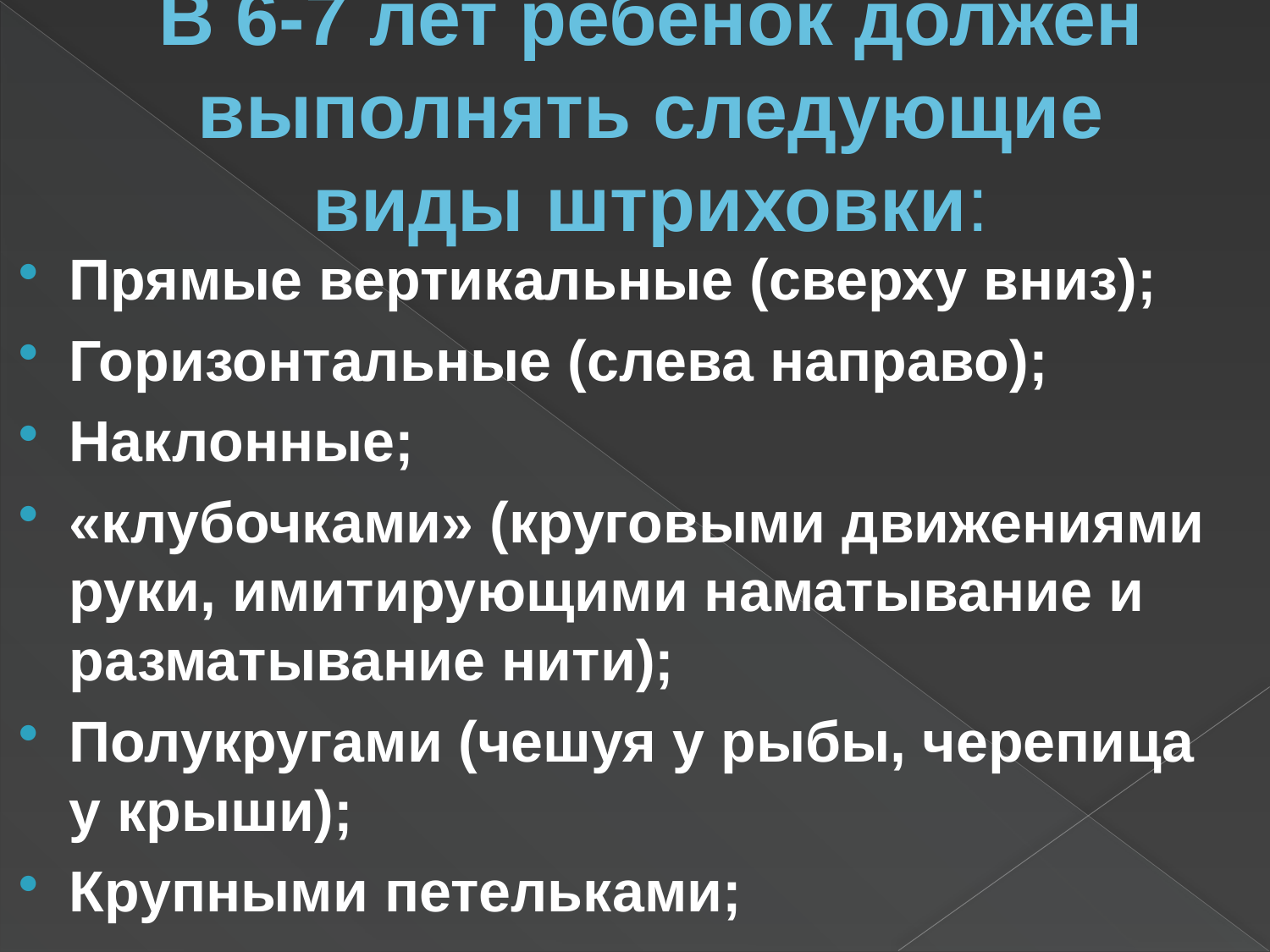

# В 6-7 лет ребёнок должен выполнять следующие виды штриховки:
Прямые вертикальные (сверху вниз);
Горизонтальные (слева направо);
Наклонные;
«клубочками» (круговыми движениями руки, имитирующими наматывание и разматывание нити);
Полукругами (чешуя у рыбы, черепица у крыши);
Крупными петельками;